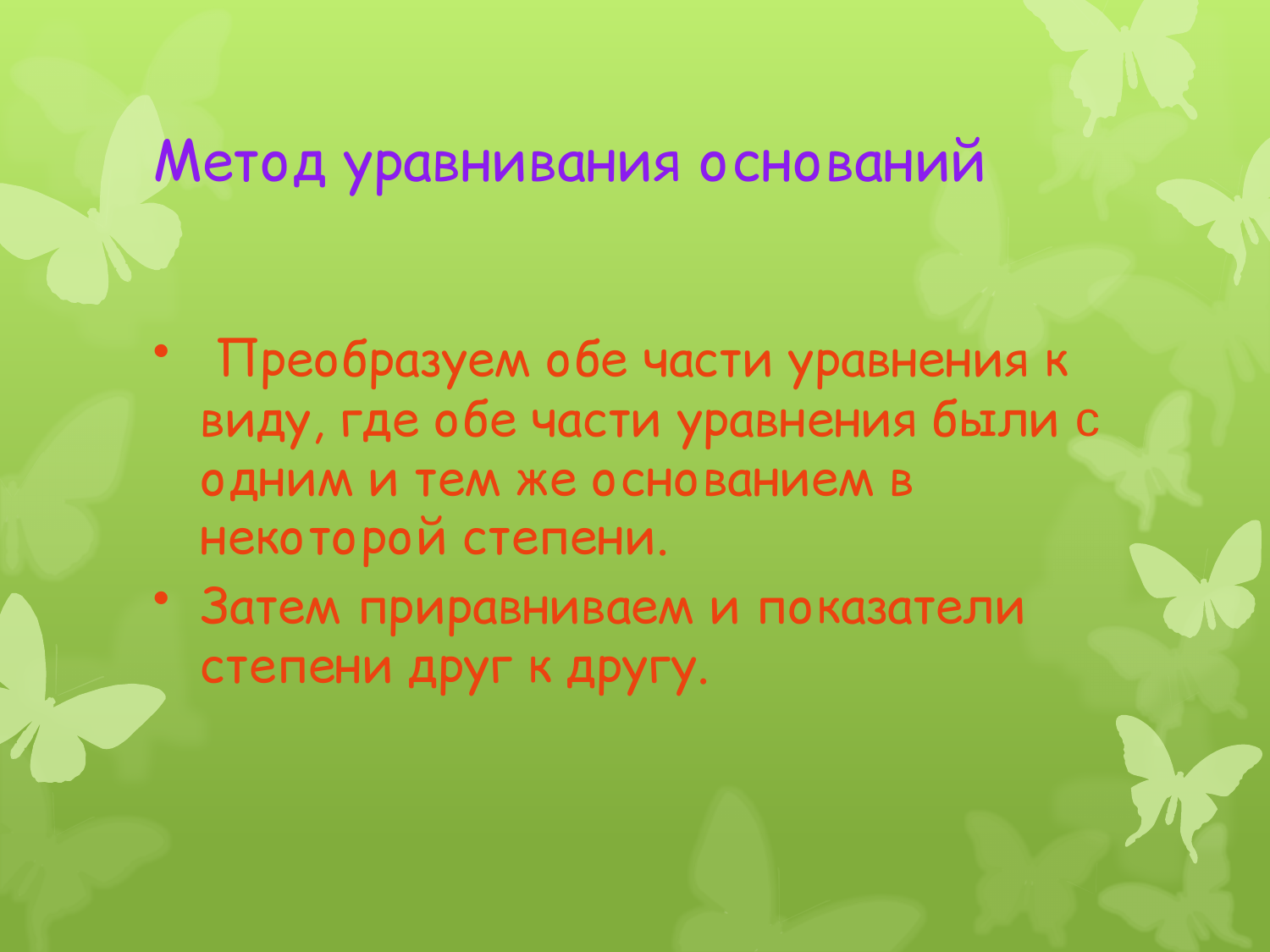

# Метод уравнивания оснований
 Преобразуем обе части уравнения к виду, где обе части уравнения были с одним и тем же основанием в некоторой степени.
Затем приравниваем и показатели степени друг к другу.